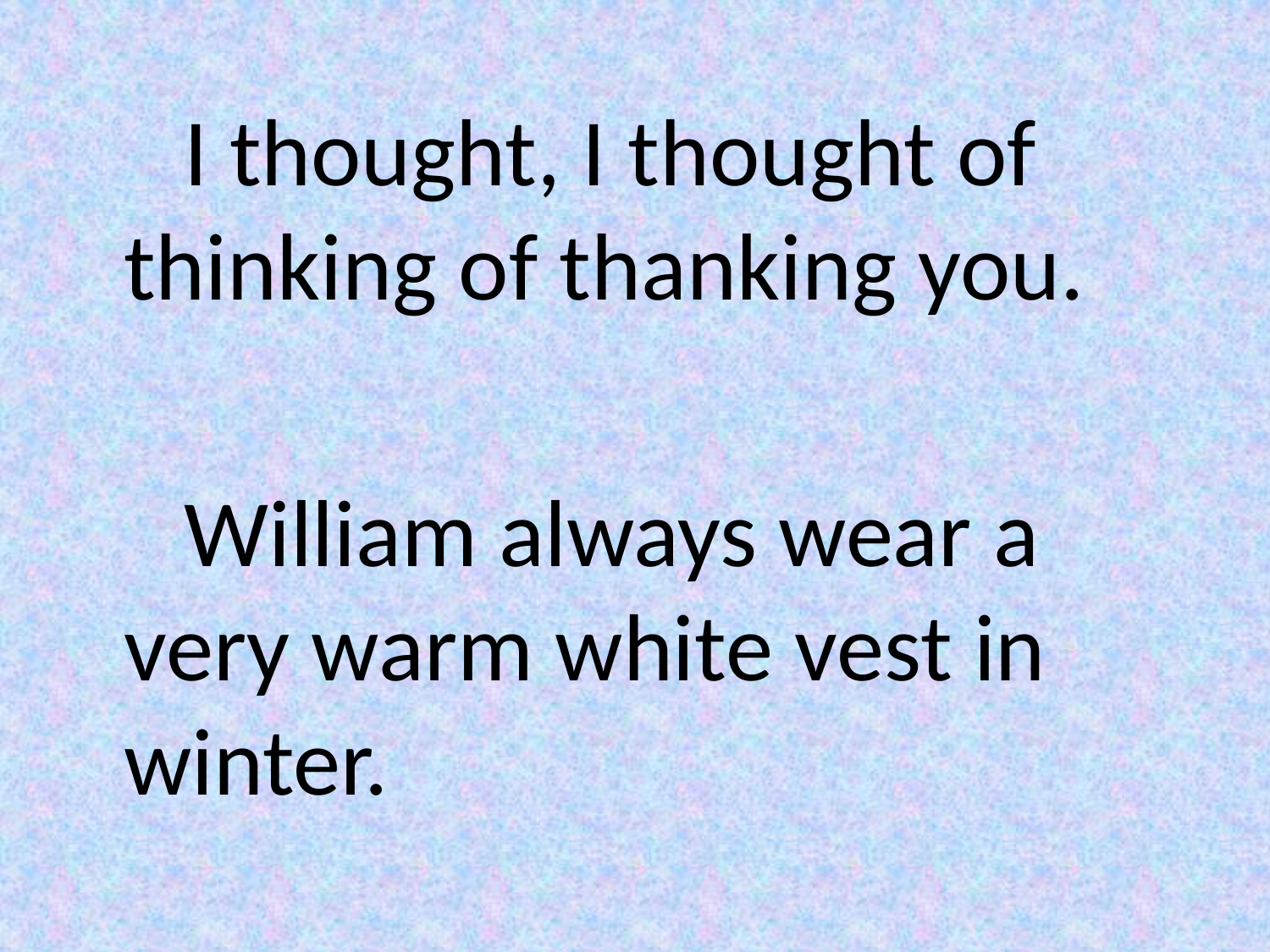

I thought, I thought of thinking of thanking you.

     William always wear a very warm white vest in winter.